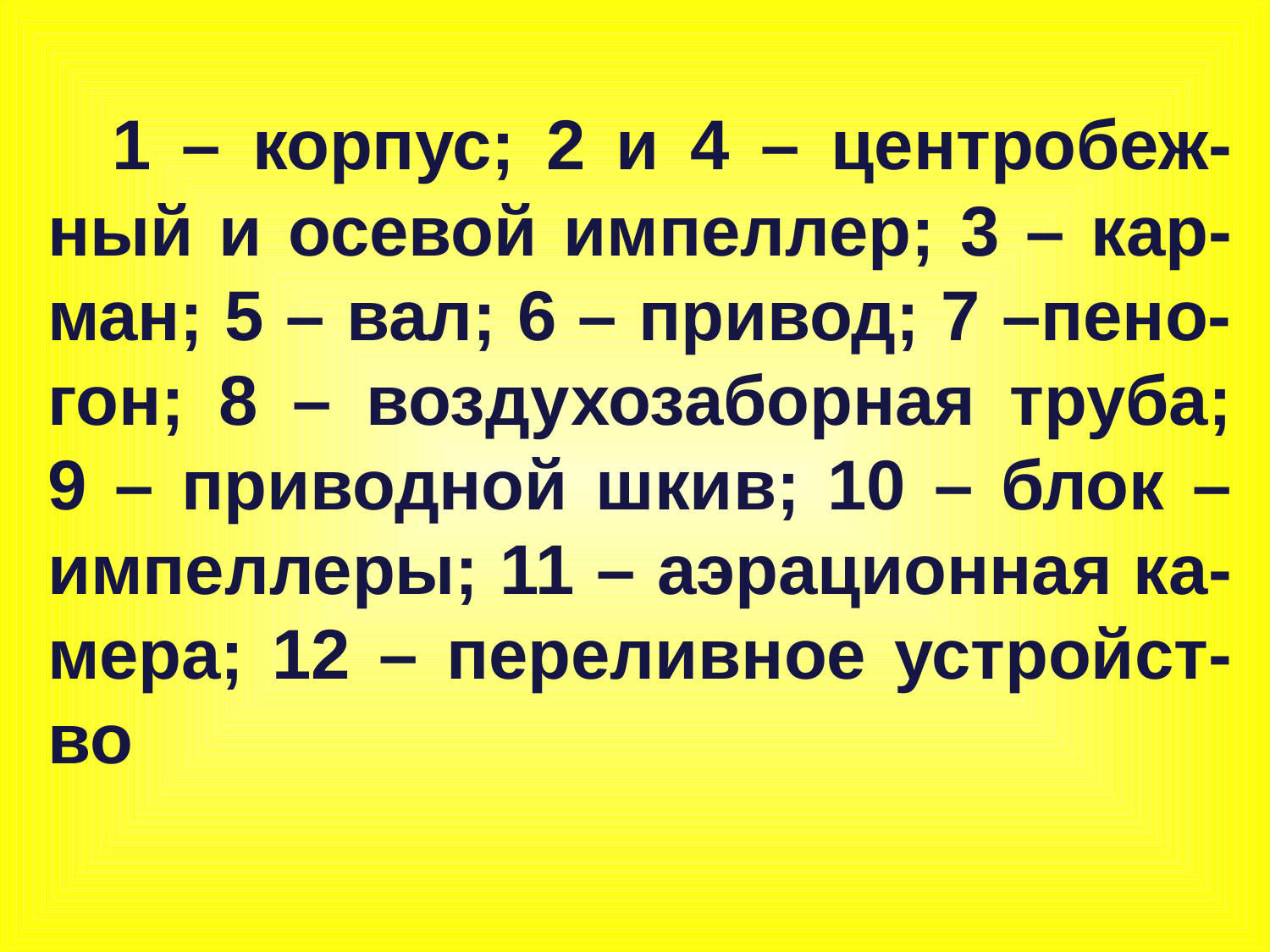

1 – корпус; 2 и 4 – центробеж-ный и осевой импеллер; 3 – кар-ман; 5 – вал; 6 – привод; 7 –пено-гон; 8 – воздухозаборная труба; 9 – приводной шкив; 10 – блок – импеллеры; 11 – аэрационная ка-мера; 12 – переливное устройст-во